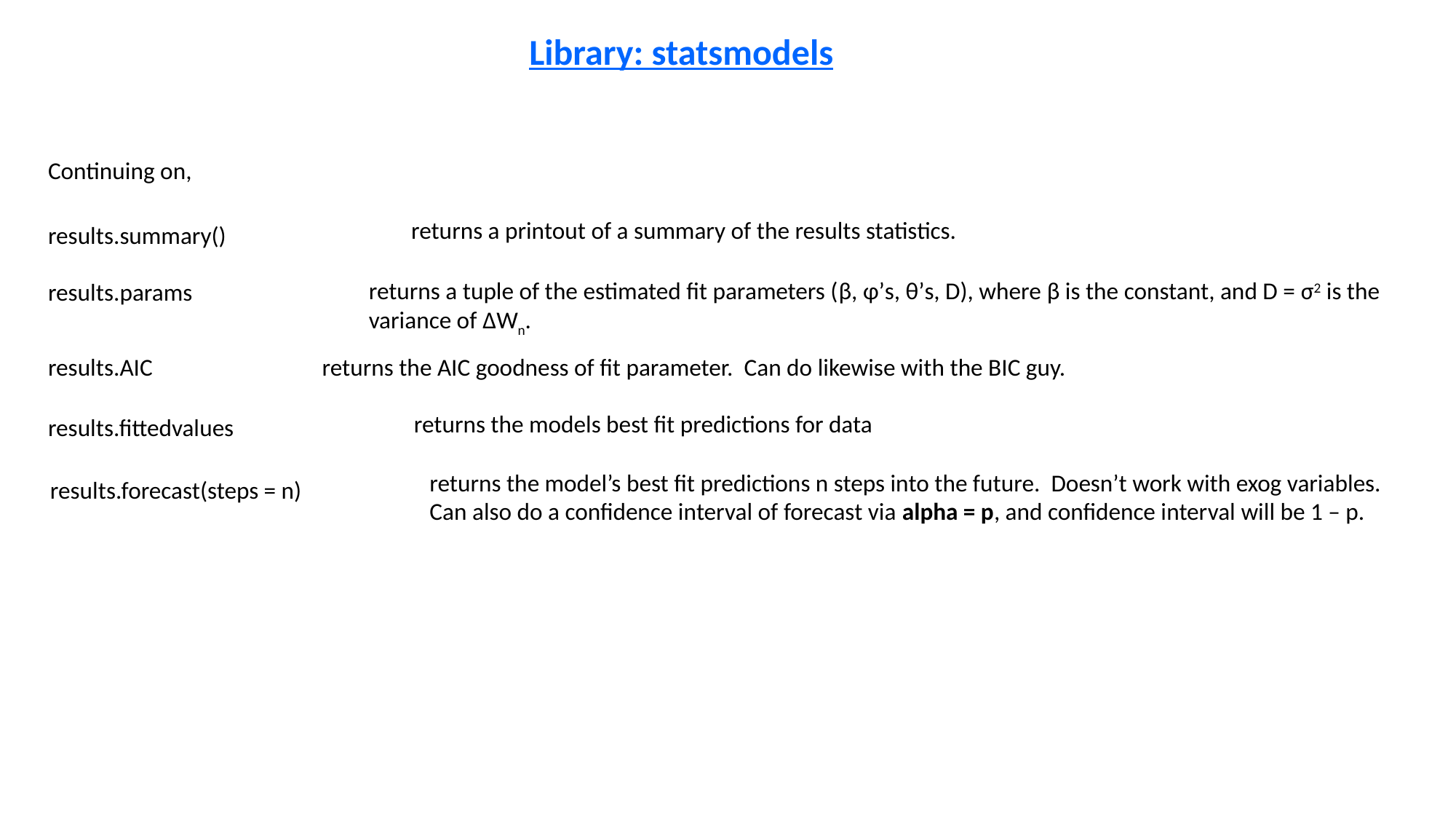

Library: statsmodels
Continuing on,
returns a printout of a summary of the results statistics.
results.summary()
returns a tuple of the estimated fit parameters (β, φ’s, θ’s, D), where β is the constant, and D = σ2 is the variance of ΔWn.
results.params
results.AIC
returns the AIC goodness of fit parameter.  Can do likewise with the BIC guy.
returns the models best fit predictions for data
results.fittedvalues
returns the model’s best fit predictions n steps into the future.  Doesn’t work with exog variables.  Can also do a confidence interval of forecast via alpha = p, and confidence interval will be 1 – p.
results.forecast(steps = n)